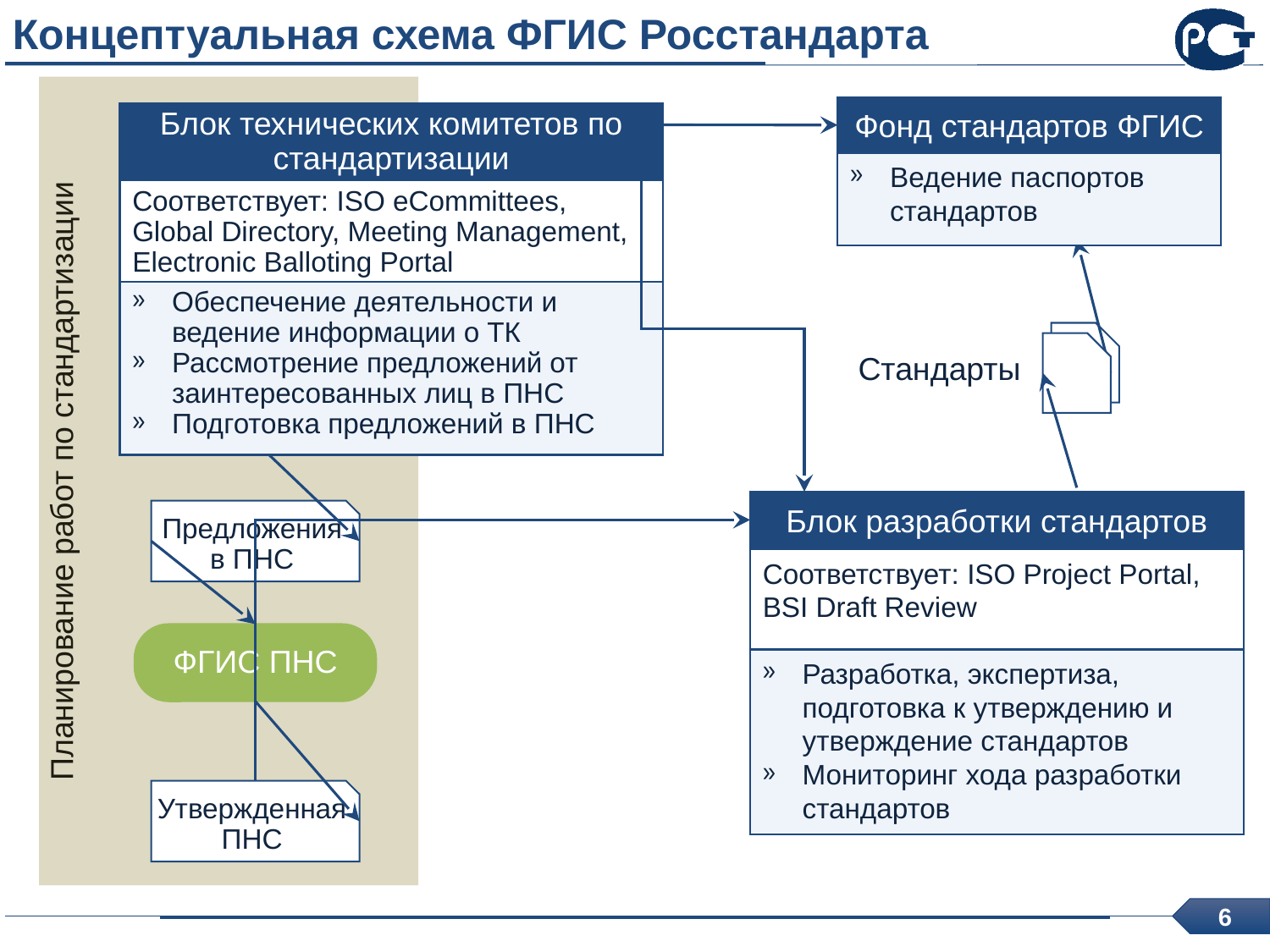

# Концептуальная схема ФГИС Росстандарта

Фонд стандартов ФГИС
Блок технических комитетов по стандартизации
Ведение паспортов стандартов

Соответствует: ISO eCommittees, Global Directory, Meeting Management, Electronic Balloting Portal
Обеспечение деятельности и ведение информации о ТК
Рассмотрение предложений от заинтересованных лиц в ПНС
Подготовка предложений в ПНС

Стандарты
Планирование работ по стандартизации
Блок разработки стандартов
Предложения в ПНС
Соответствует: ISO Project Portal, BSI Draft Review
ФГИС ПНС
Разработка, экспертиза, подготовка к утверждению и утверждение стандартов
Мониторинг хода разработки стандартов

Утвержденная ПНС
6